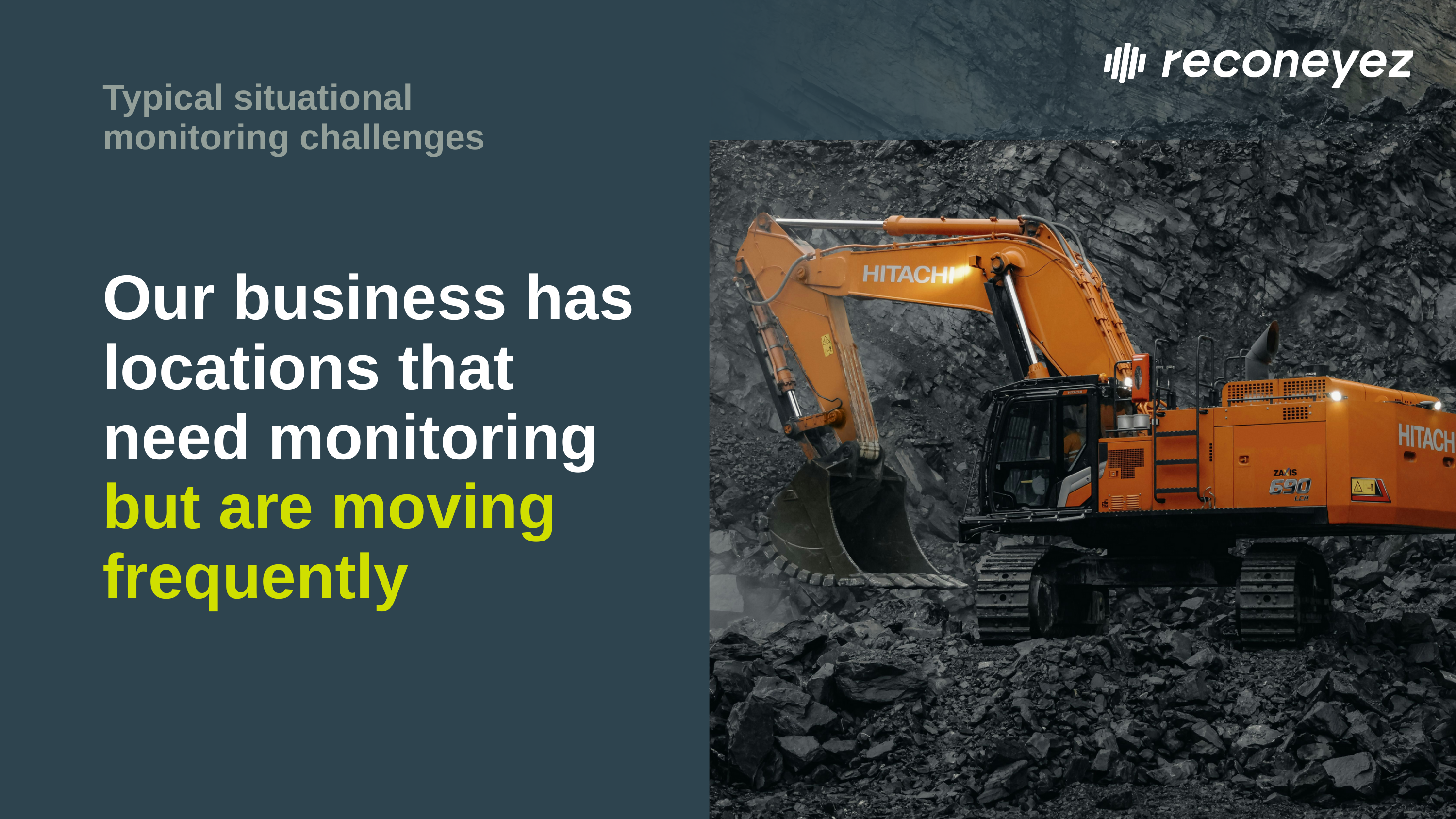

Typical situational
monitoring challenges
Our business has locations that need monitoring but are moving frequently